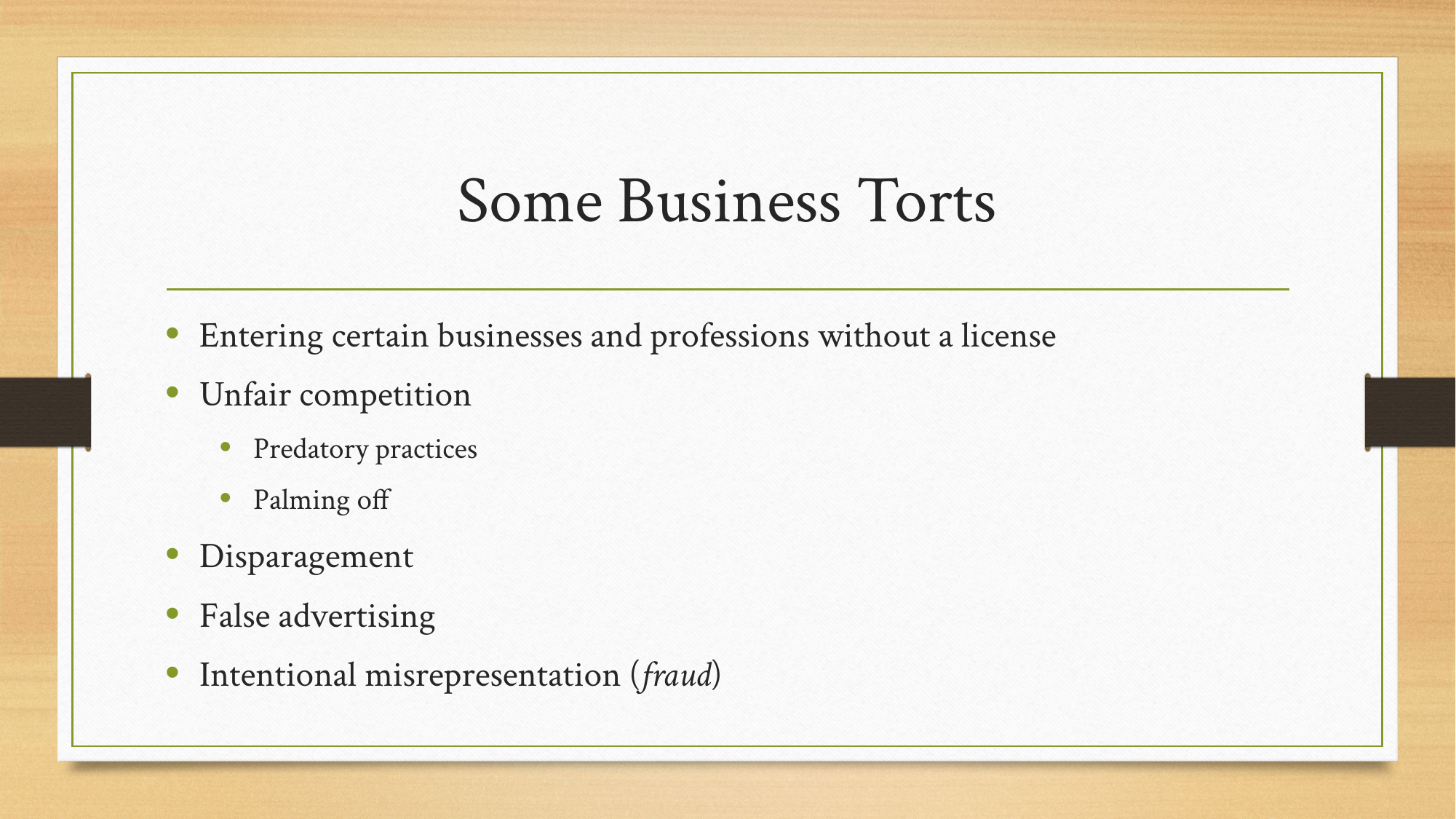

# Some Business Torts
Entering certain businesses and professions without a license
Unfair competition
Predatory practices
Palming off
Disparagement
False advertising
Intentional misrepresentation (fraud)